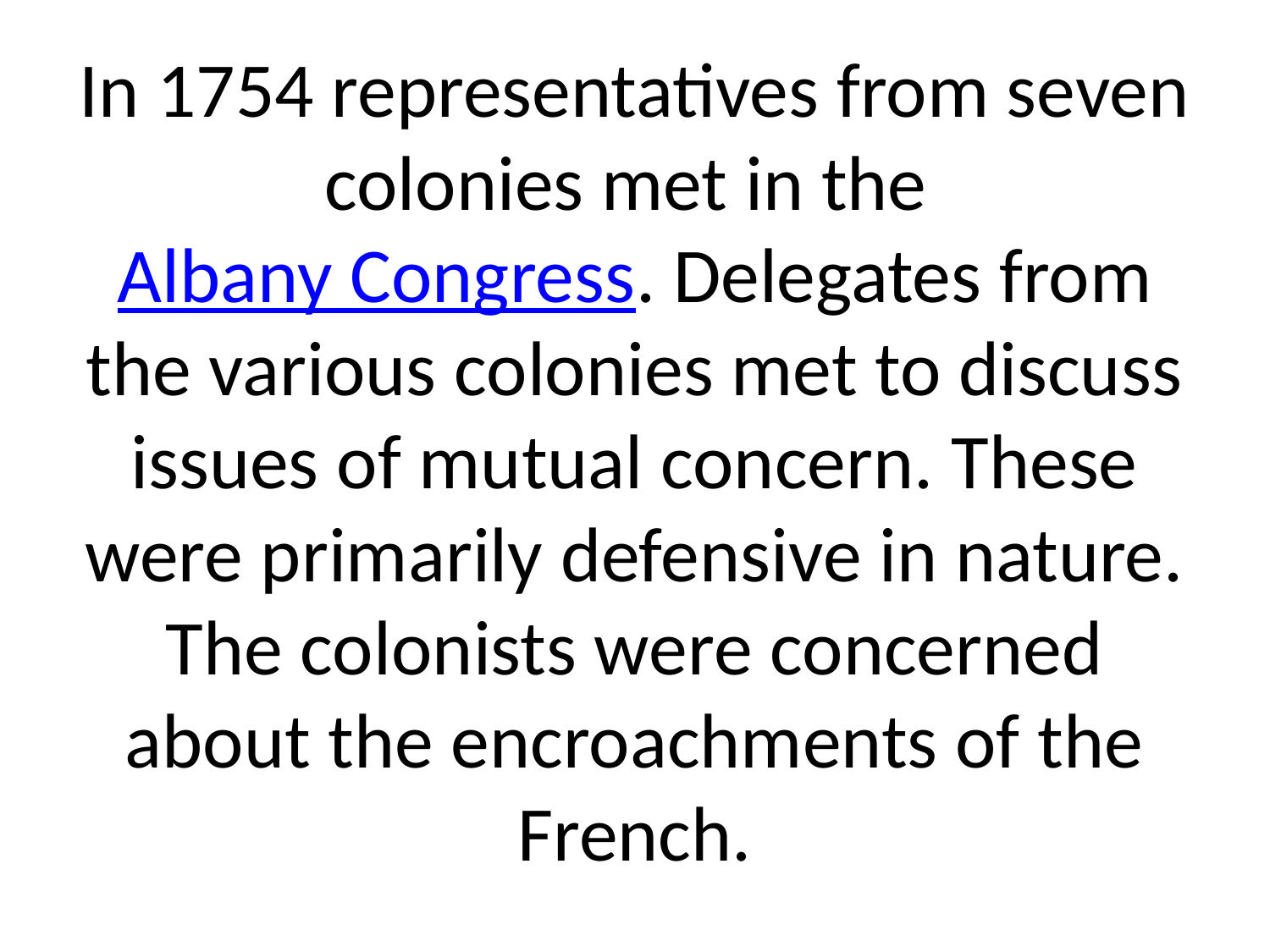

# In 1754 representatives from seven colonies met in the Albany Congress. Delegates from the various colonies met to discuss issues of mutual concern. These were primarily defensive in nature. The colonists were concerned about the encroachments of the French.